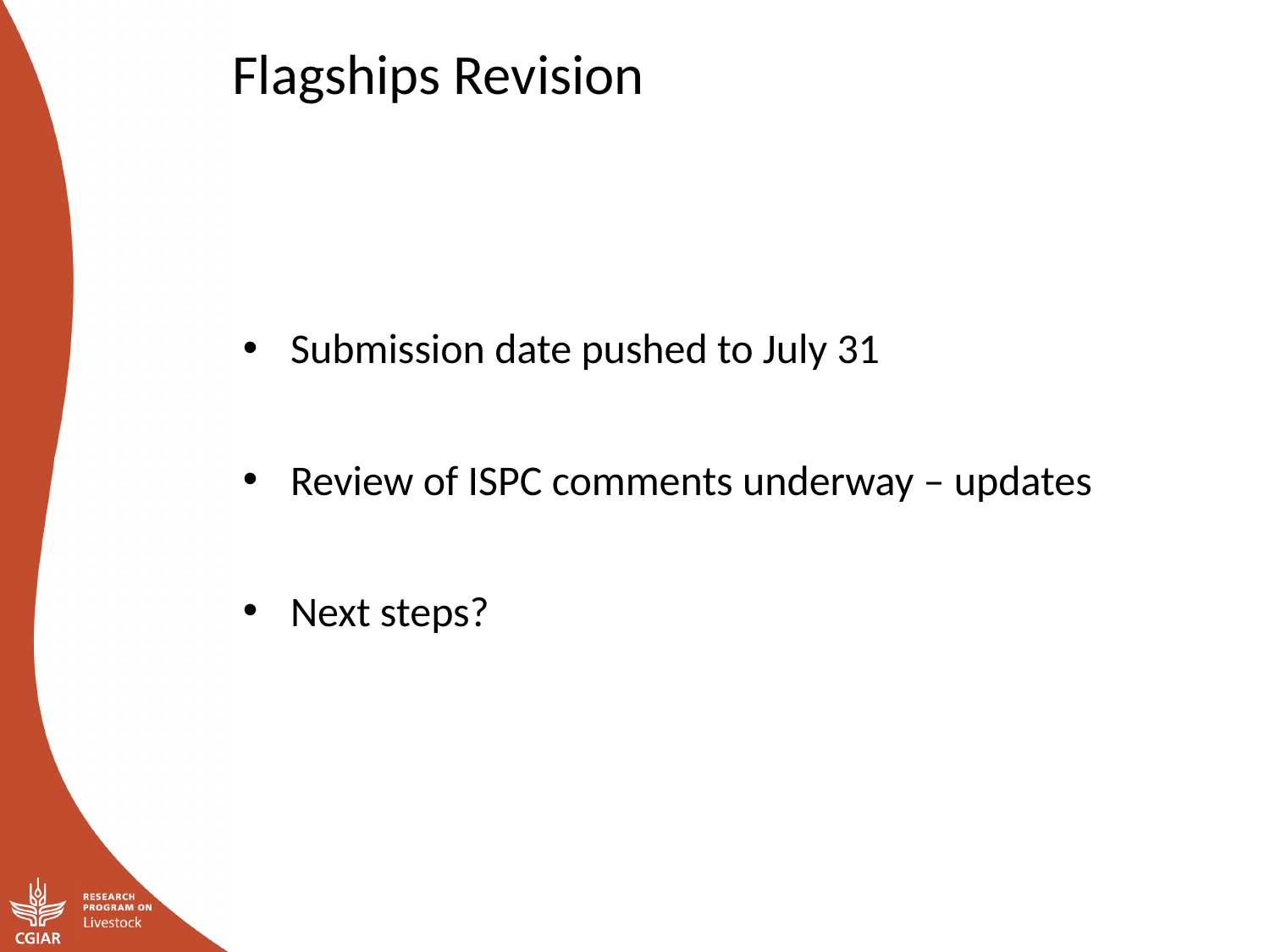

Flagships Revision

Submission date pushed to July 31
Review of ISPC comments underway – updates
Next steps?